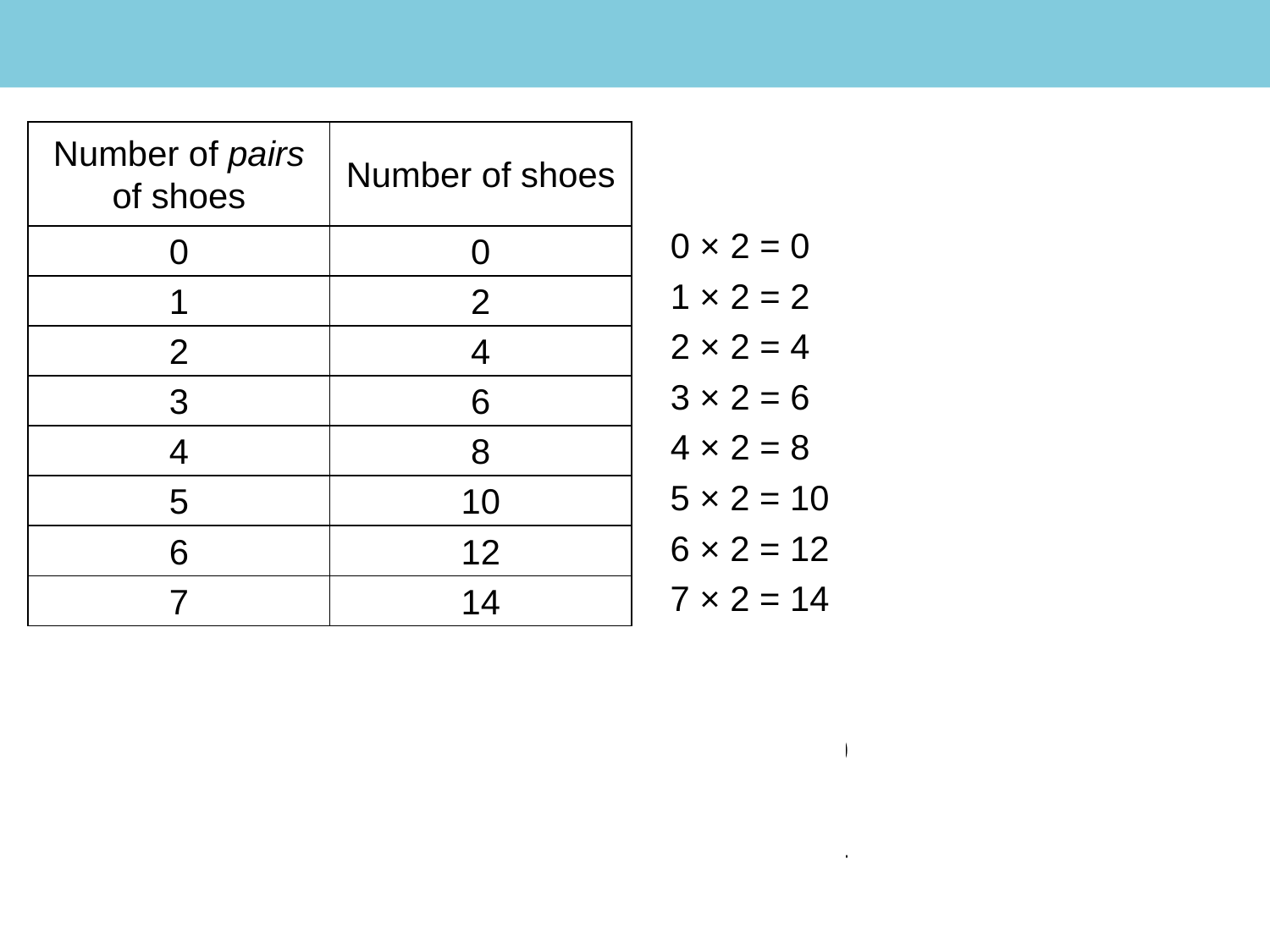

| Number of pairs of shoes | Number of shoes |
| --- | --- |
| 0 | 0 |
| 1 | 2 |
| 2 | 4 |
| 3 | 6 |
| 4 | 8 |
| 5 | 10 |
| 6 | 12 |
| 7 | 14 |
| 8 | 16 |
| 9 | 18 |
| 10 | 20 |
| 11 | 22 |
| 12 | 24 |
0 × 2 = 0
1 × 2 = 2
2 × 2 = 4
3 × 2 = 6
4 × 2 = 8
5 × 2 = 10
6 × 2 = 12
7 × 2 = 14
8 × 2 = 16

9 × 2 = 18
10 × 2 = 20
11 × 2 = 22
12 × 2 = 24